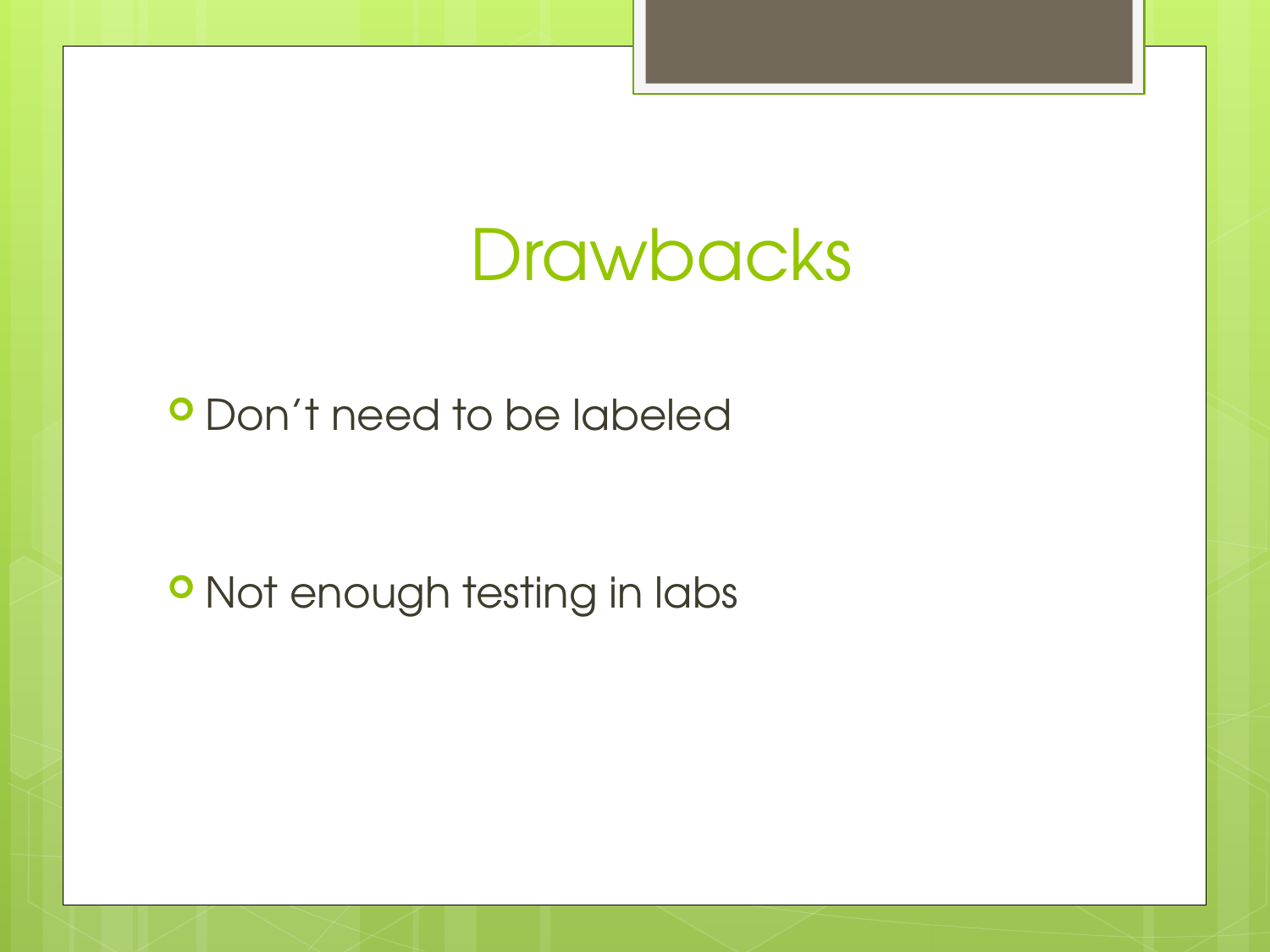

# Drawbacks

Don’t need to be labeled

Not enough testing in labs